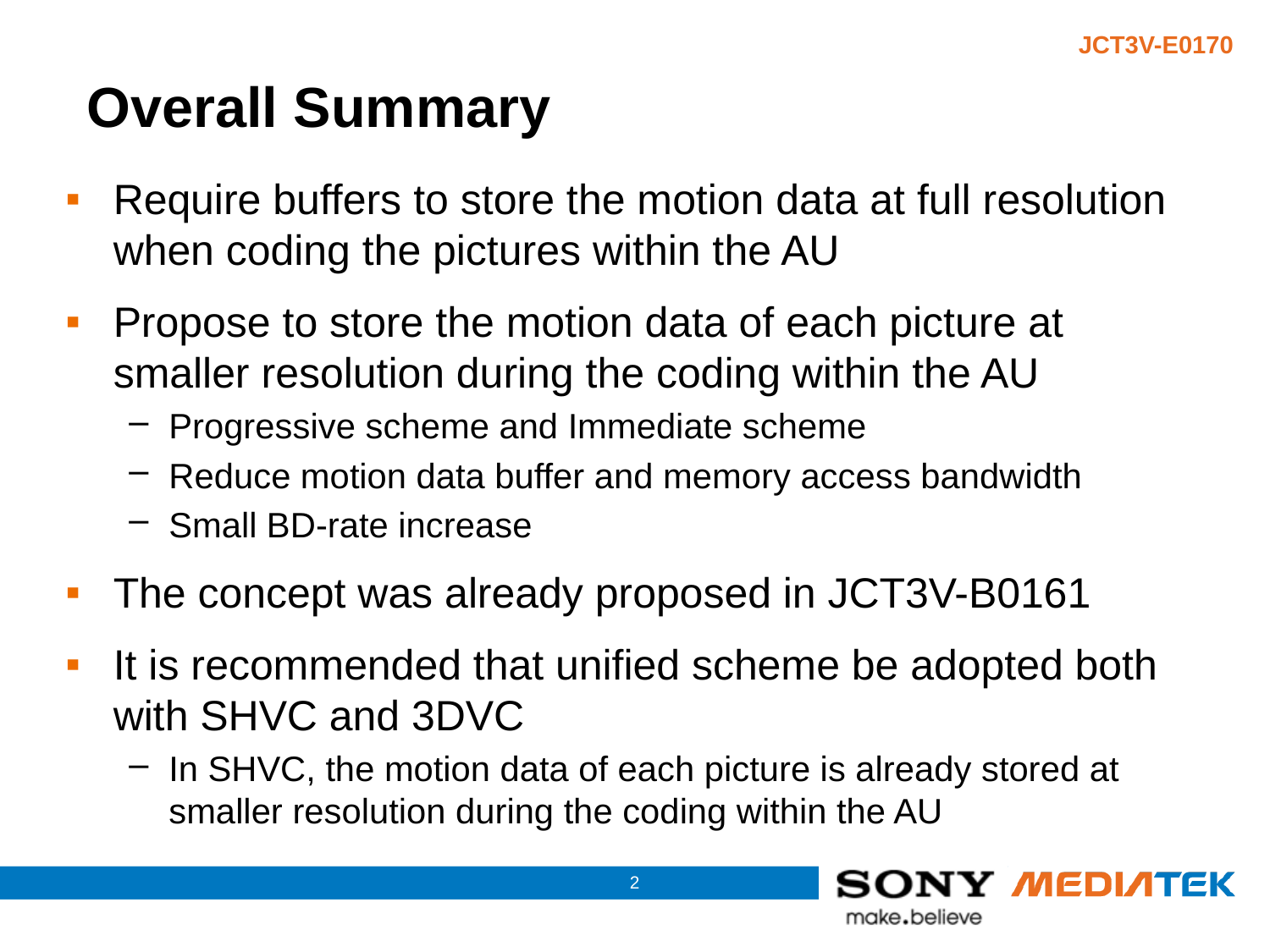

# Overall Summary
Require buffers to store the motion data at full resolution when coding the pictures within the AU
Propose to store the motion data of each picture at smaller resolution during the coding within the AU
Progressive scheme and Immediate scheme
Reduce motion data buffer and memory access bandwidth
Small BD-rate increase
The concept was already proposed in JCT3V-B0161
It is recommended that unified scheme be adopted both with SHVC and 3DVC
In SHVC, the motion data of each picture is already stored at smaller resolution during the coding within the AU
2